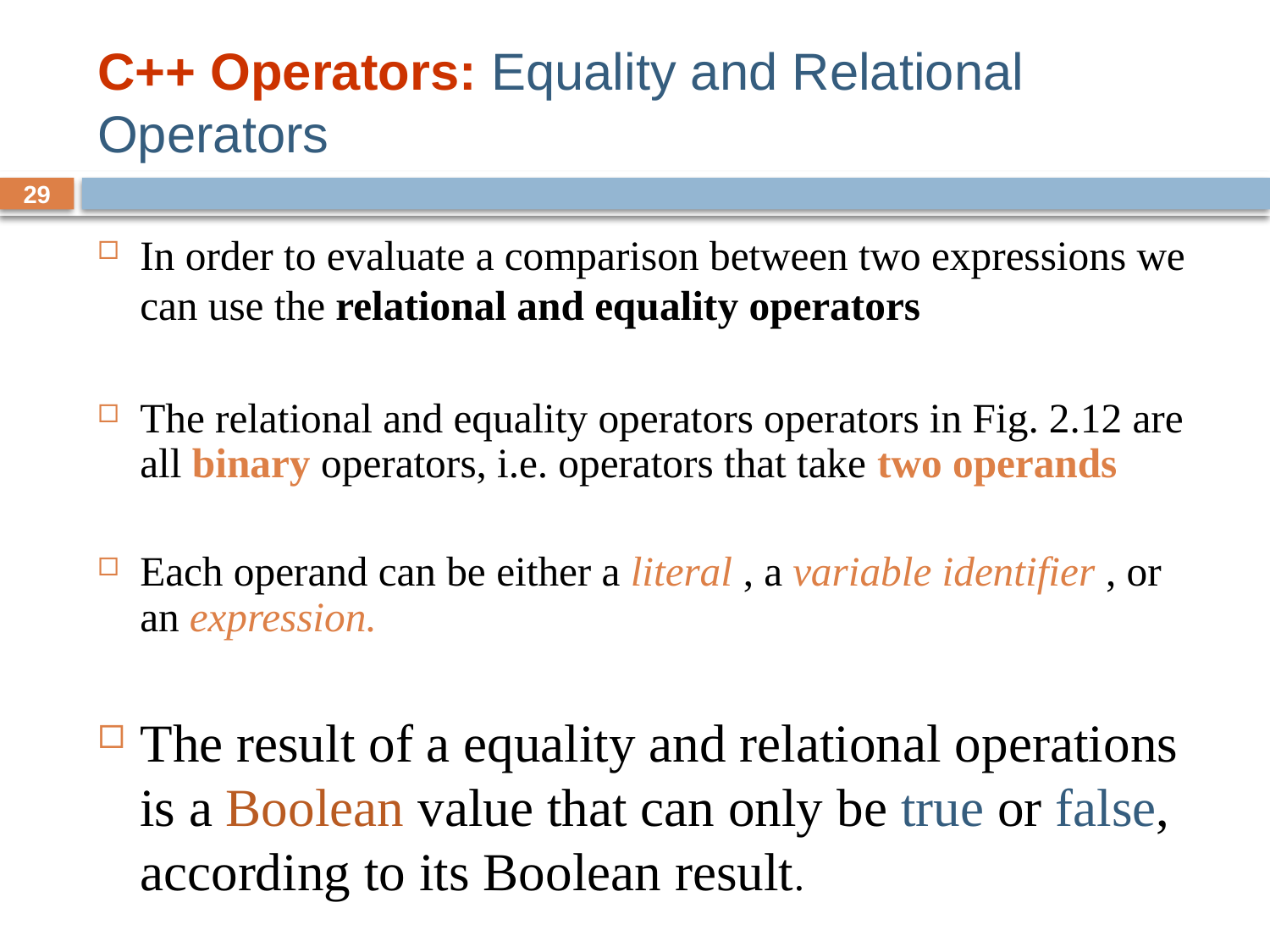

# C++ Operators: Equality and Relational Operators
29
In order to evaluate a comparison between two expressions we can use the relational and equality operators

The relational and equality operators operators in Fig. 2.12 are all binary operators, i.e. operators that take two operands

Each operand can be either a literal , a variable identifier , or an expression.

The result of a equality and relational operations is a Boolean value that can only be true or false, according to its Boolean result.